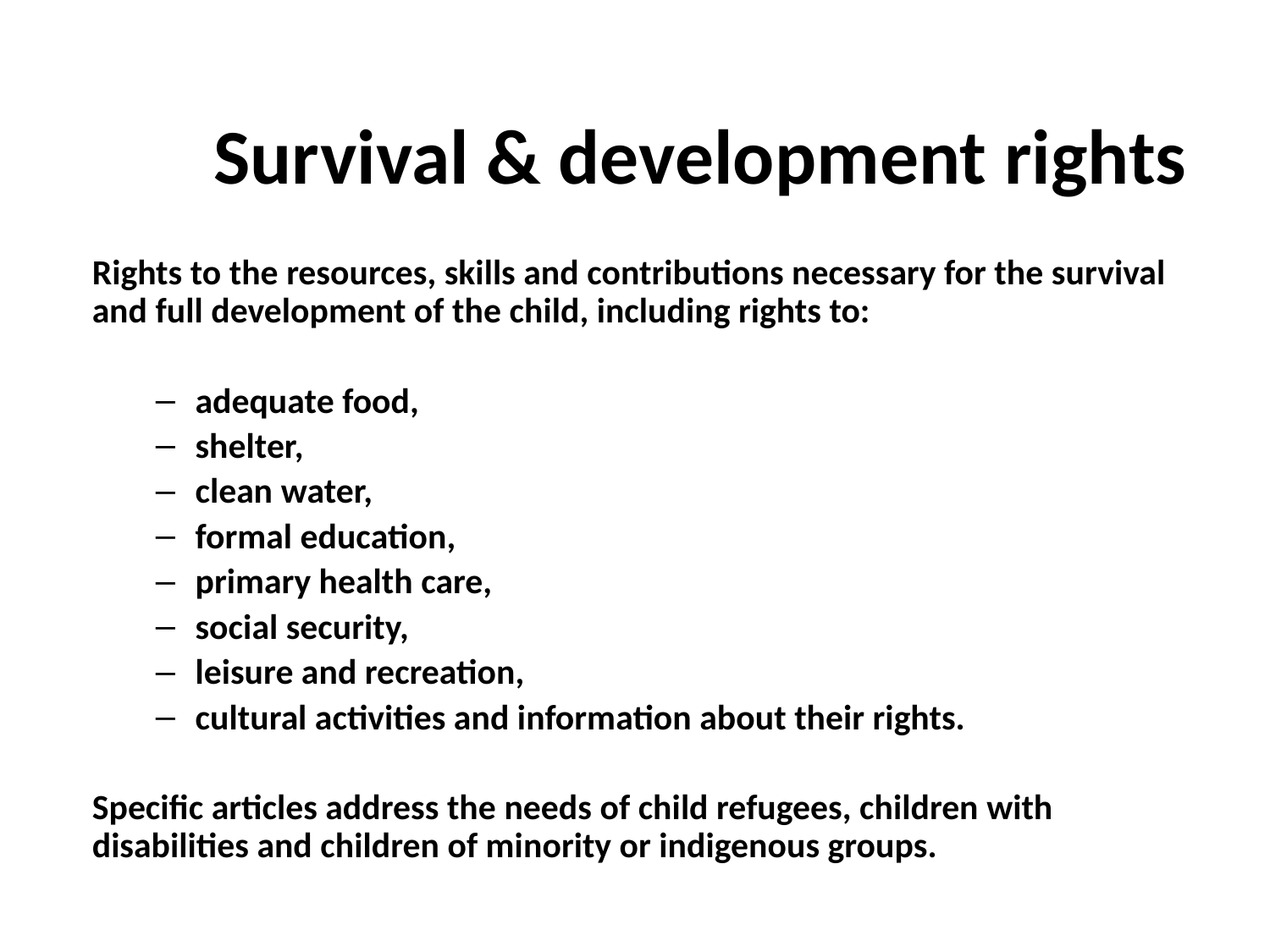

Survival & development rights
Rights to the resources, skills and contributions necessary for the survival and full development of the child, including rights to:

adequate food,
shelter,
clean water,
formal education,
primary health care,
social security,
leisure and recreation,
cultural activities and information about their rights.

Specific articles address the needs of child refugees, children with disabilities and children of minority or indigenous groups.